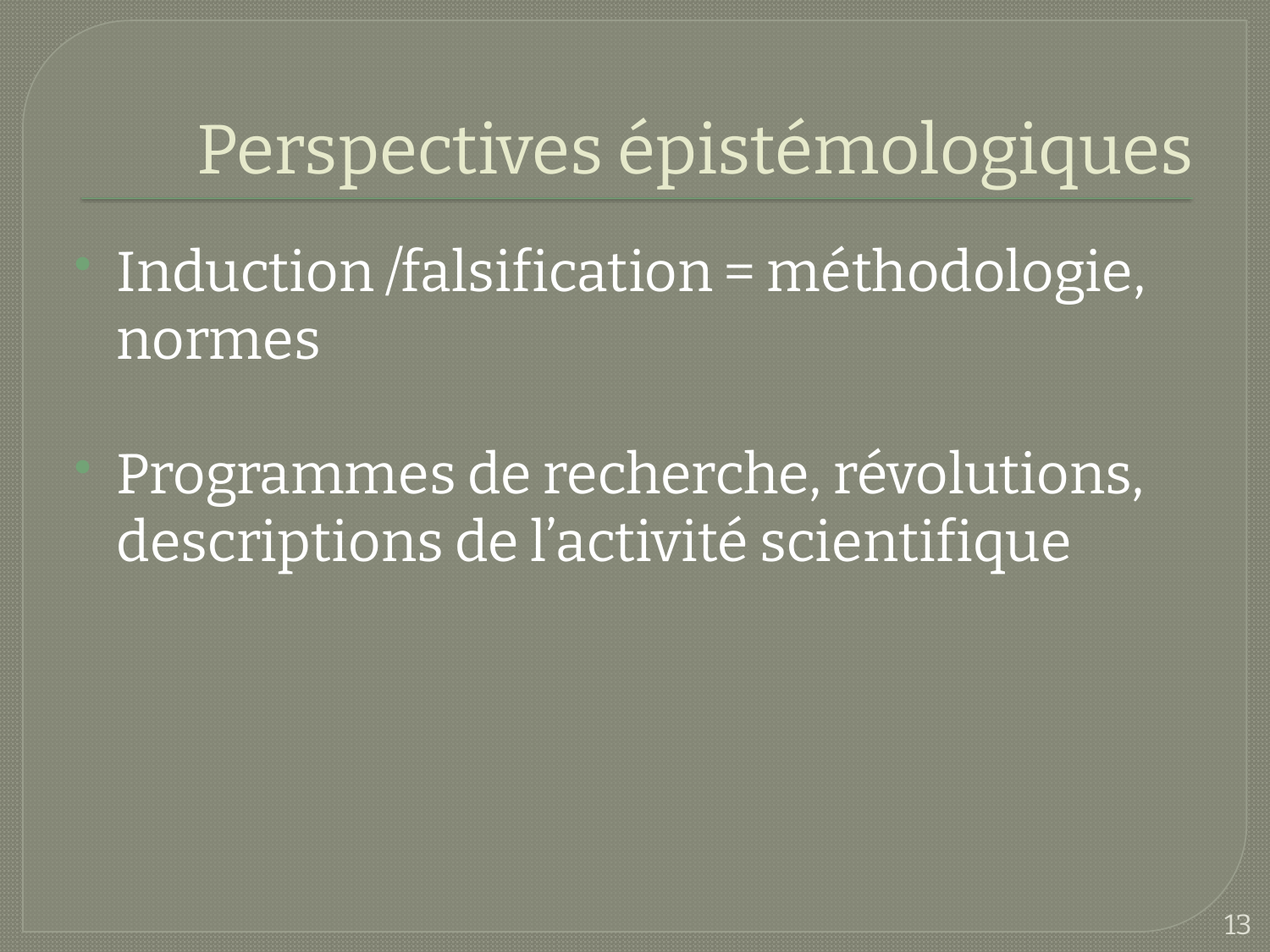

# Perspectives épistémologiques
Induction /falsification = méthodologie, normes

Programmes de recherche, révolutions, descriptions de l’activité scientifique
13